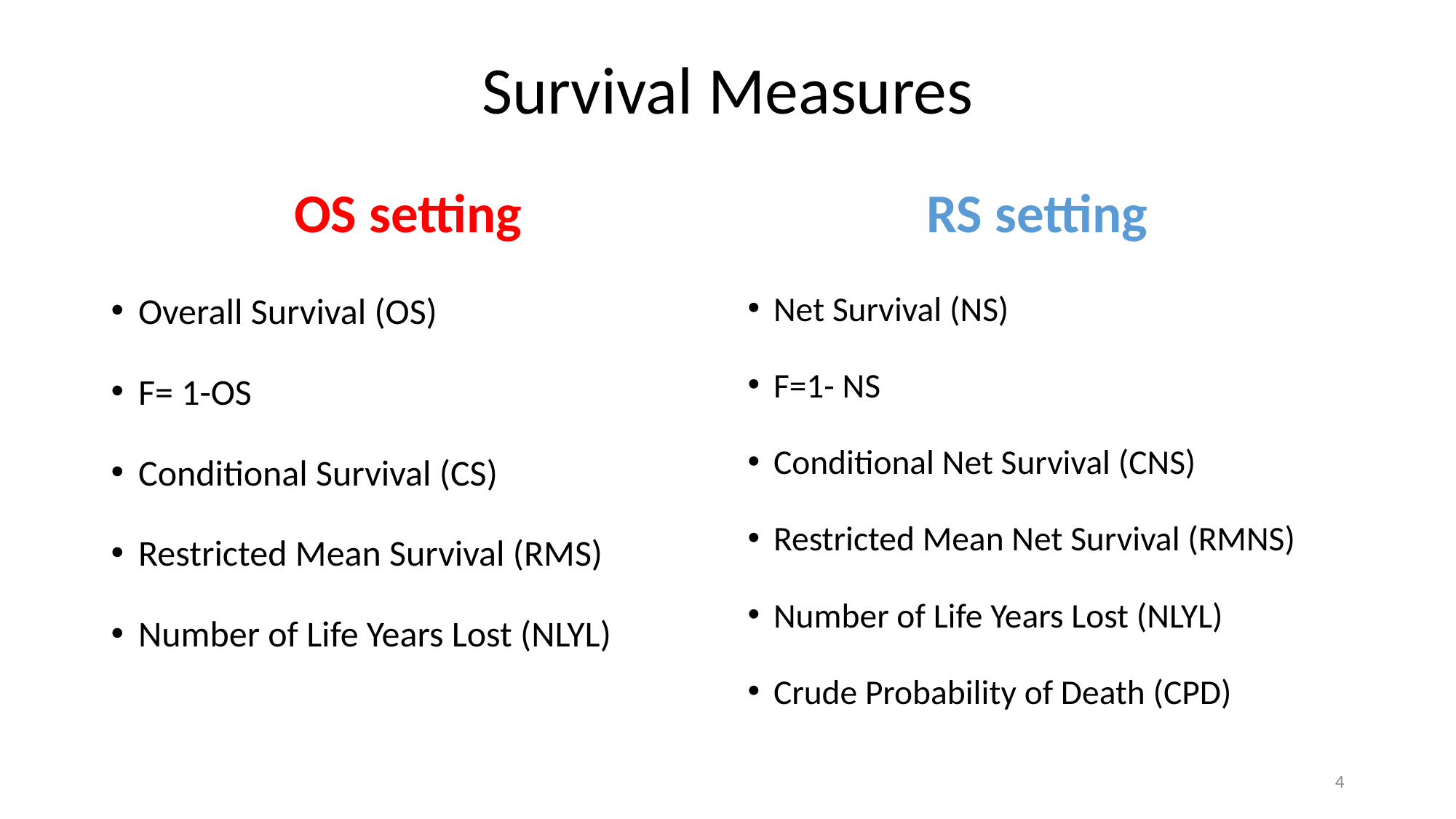

# Survival Measures
OS setting
RS setting
Overall Survival (OS)
F= 1-OS
Conditional Survival (CS)
Restricted Mean Survival (RMS)
Number of Life Years Lost (NLYL)

Net Survival (NS)
F=1- NS
Conditional Net Survival (CNS)
Restricted Mean Net Survival (RMNS)
Number of Life Years Lost (NLYL)
Crude Probability of Death (CPD)
4